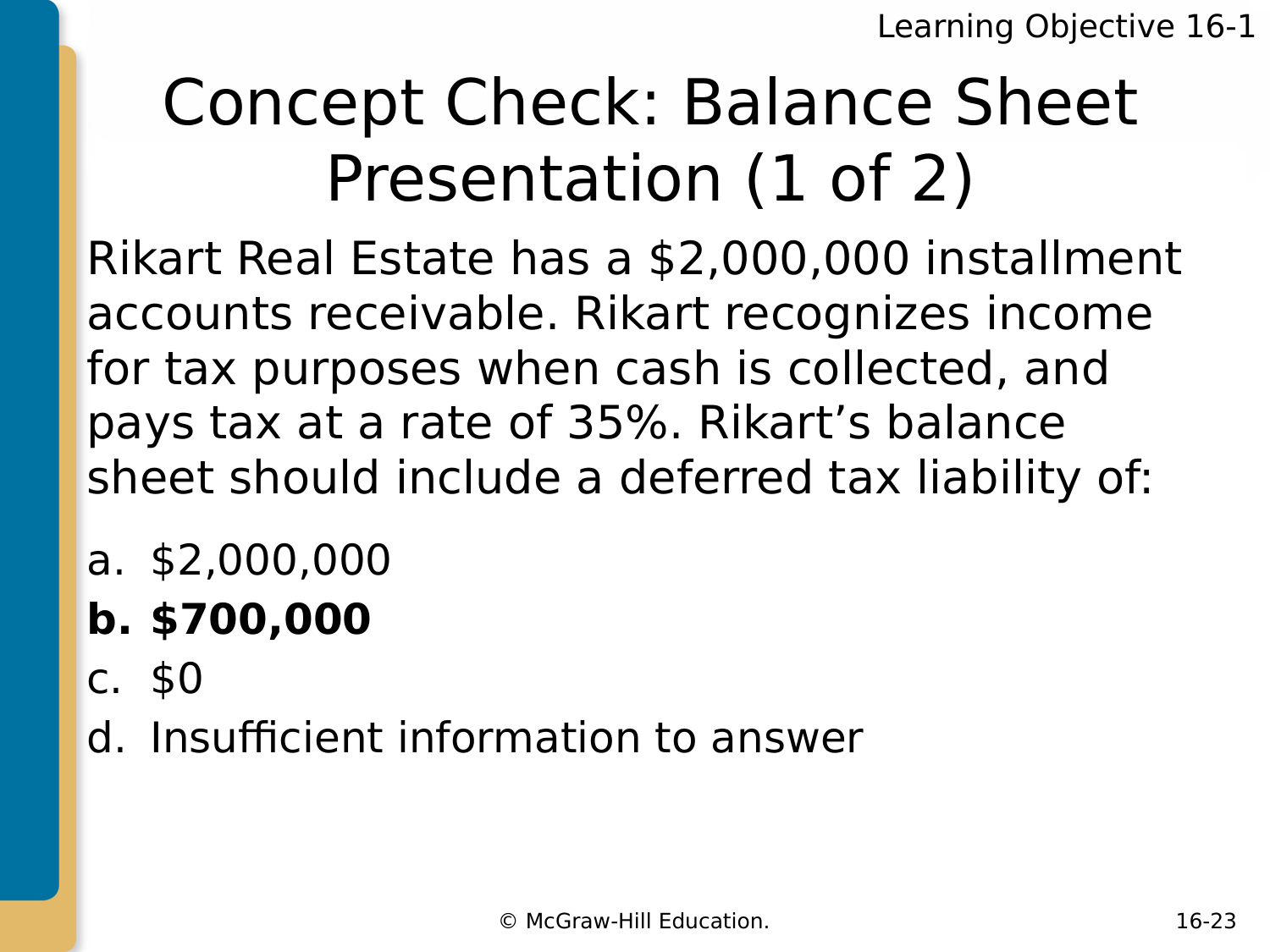

Learning Objective 16-1
# Concept Check: Balance Sheet Presentation (1 of 2)
Rikart Real Estate has a $2,000,000 installment accounts receivable. Rikart recognizes income for tax purposes when cash is collected, and pays tax at a rate of 35%. Rikart’s balance sheet should include a deferred tax liability of:
$2,000,000
$700,000
$0
Insufficient information to answer